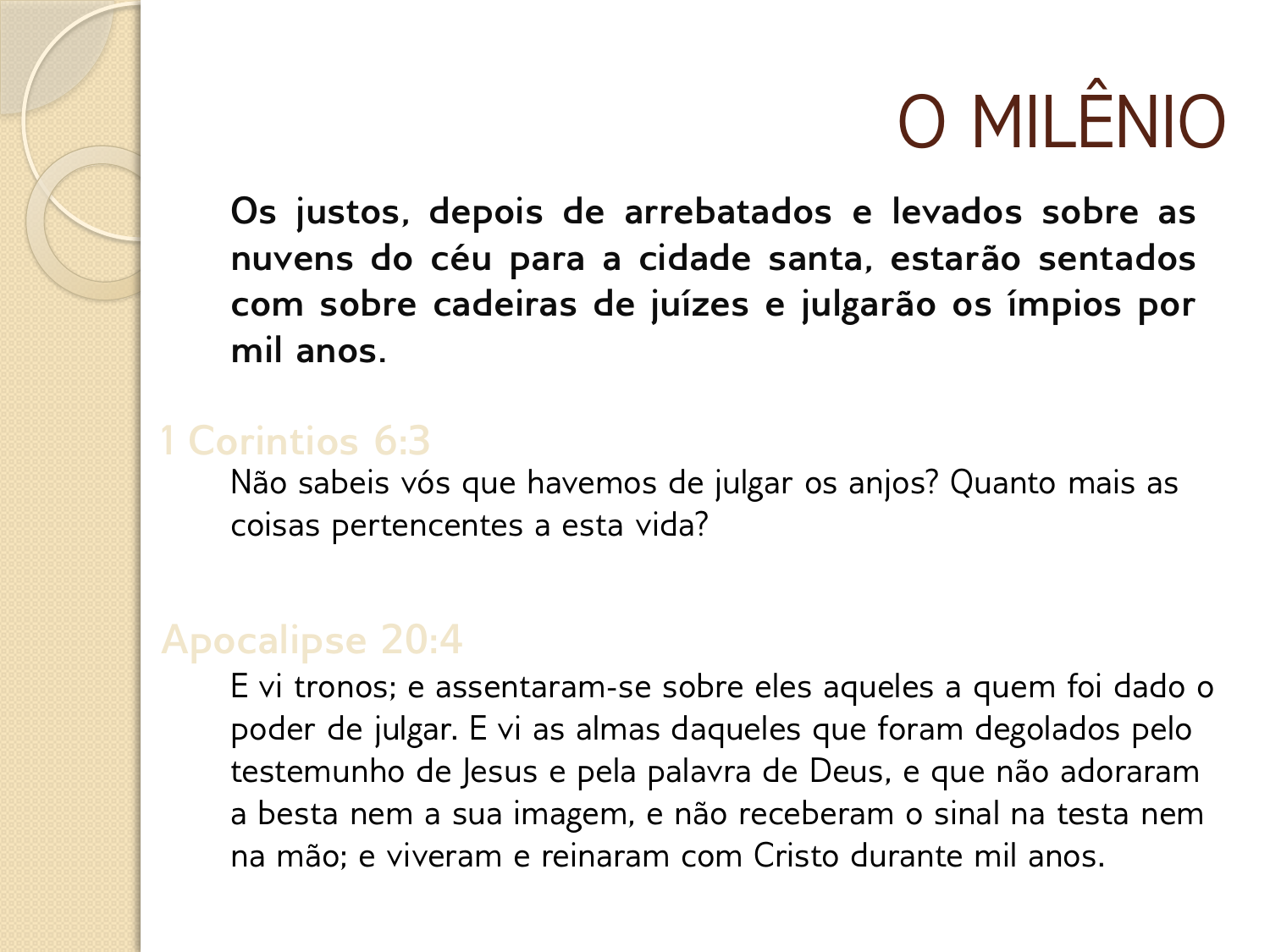

# O MILÊNIO
Os justos, depois de arrebatados e levados sobre as nuvens do céu para a cidade santa, estarão sentados com sobre cadeiras de juízes e julgarão os ímpios por mil anos.
1 Corintios 6:3
Não sabeis vós que havemos de julgar os anjos? Quanto mais as coisas pertencentes a esta vida?

Apocalipse 20:4
E vi tronos; e assentaram-se sobre eles aqueles a quem foi dado o poder de julgar. E vi as almas daqueles que foram degolados pelo testemunho de Jesus e pela palavra de Deus, e que não adoraram a besta nem a sua imagem, e não receberam o sinal na testa nem na mão; e viveram e reinaram com Cristo durante mil anos.